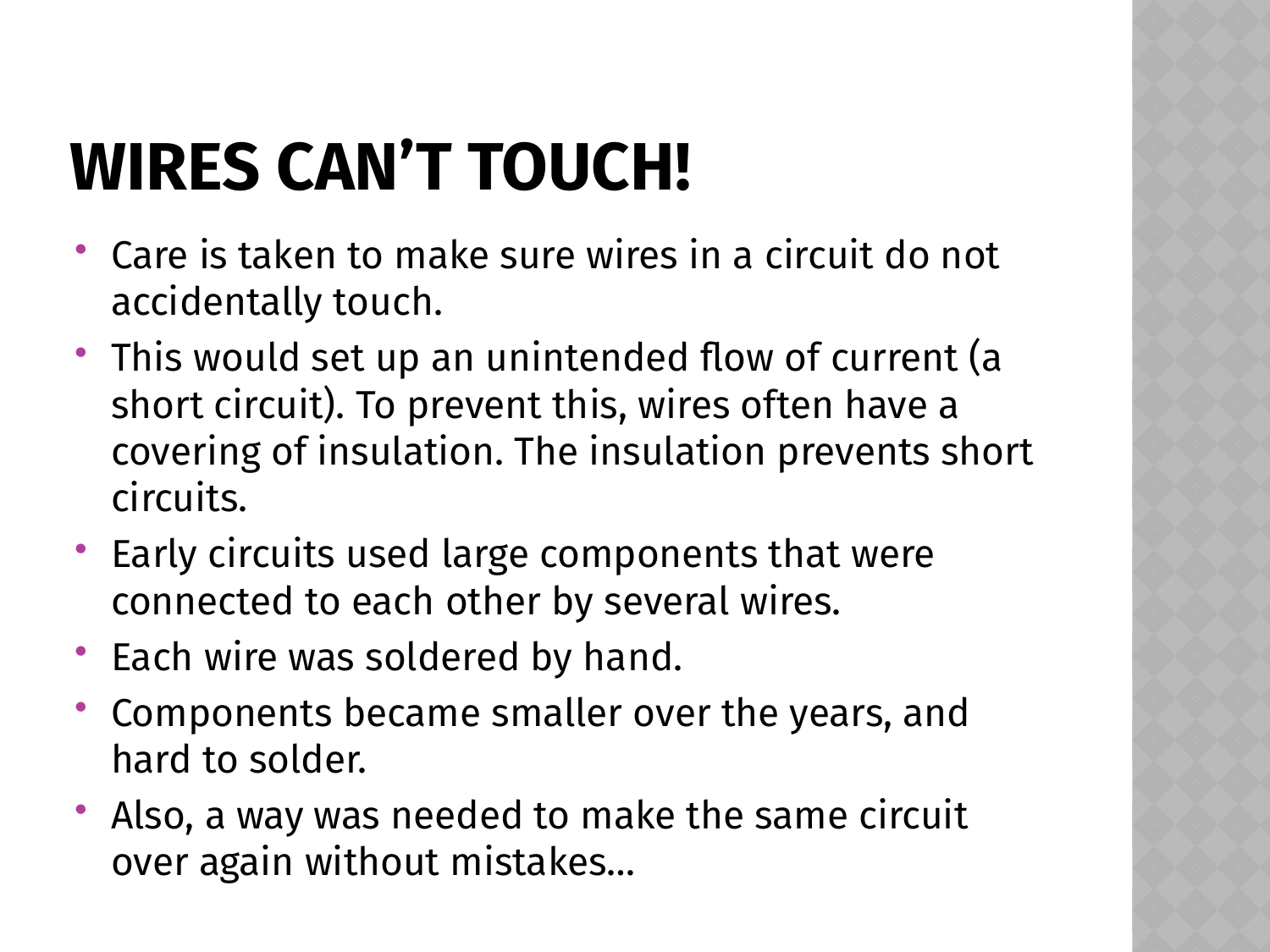

# Wires can’t touch!
Care is taken to make sure wires in a circuit do not accidentally touch.
This would set up an unintended flow of current (a short circuit). To prevent this, wires often have a covering of insulation. The insulation prevents short circuits.
Early circuits used large components that were connected to each other by several wires.
Each wire was soldered by hand.
Components became smaller over the years, and hard to solder.
Also, a way was needed to make the same circuit over again without mistakes…